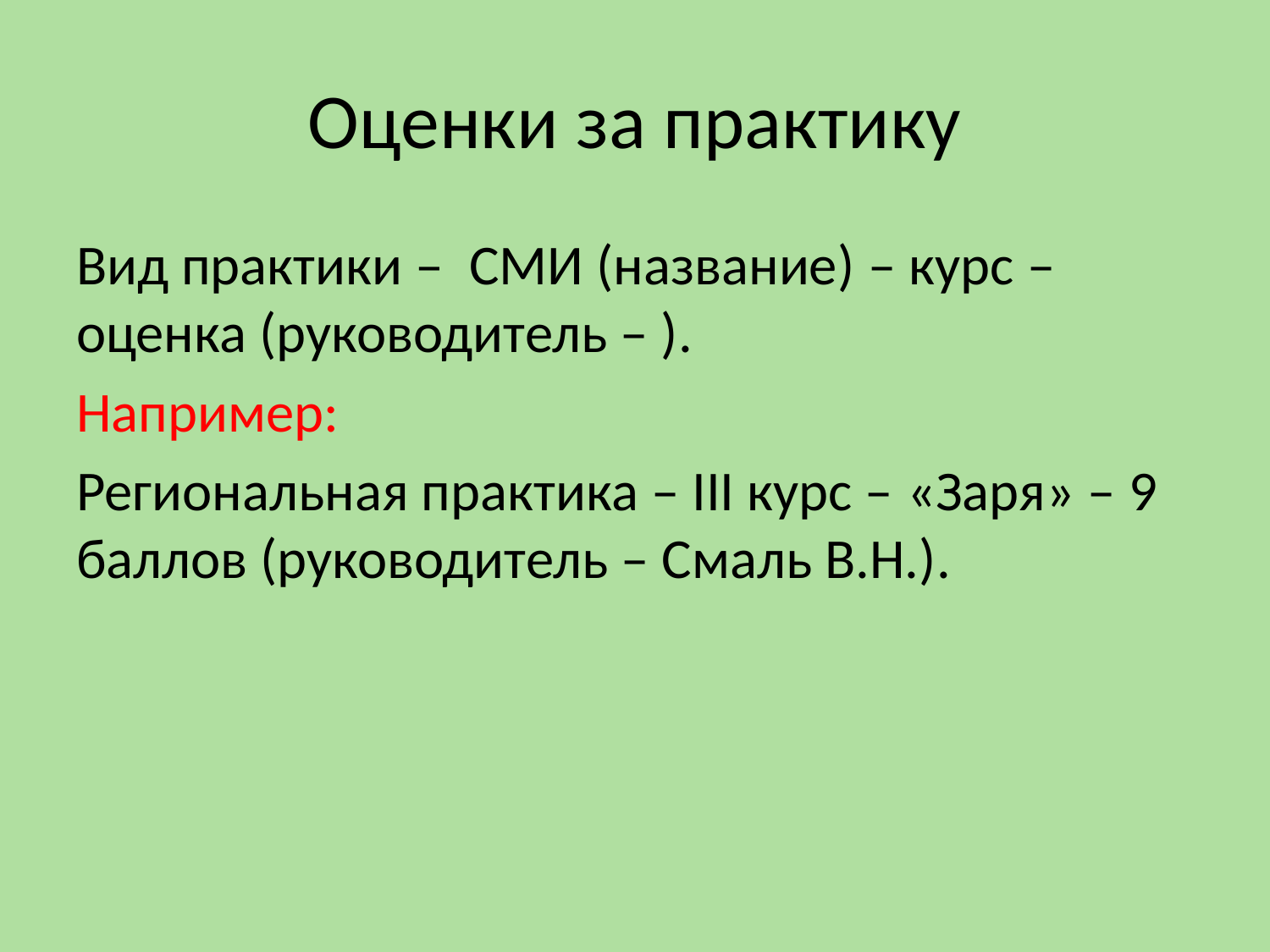

# Оценки за практику
Вид практики ‒  СМИ (название) – курс – оценка (руководитель – ).
Например:
Региональная практика – ІІІ курс – «Заря» – 9 баллов (руководитель – Смаль В.Н.).